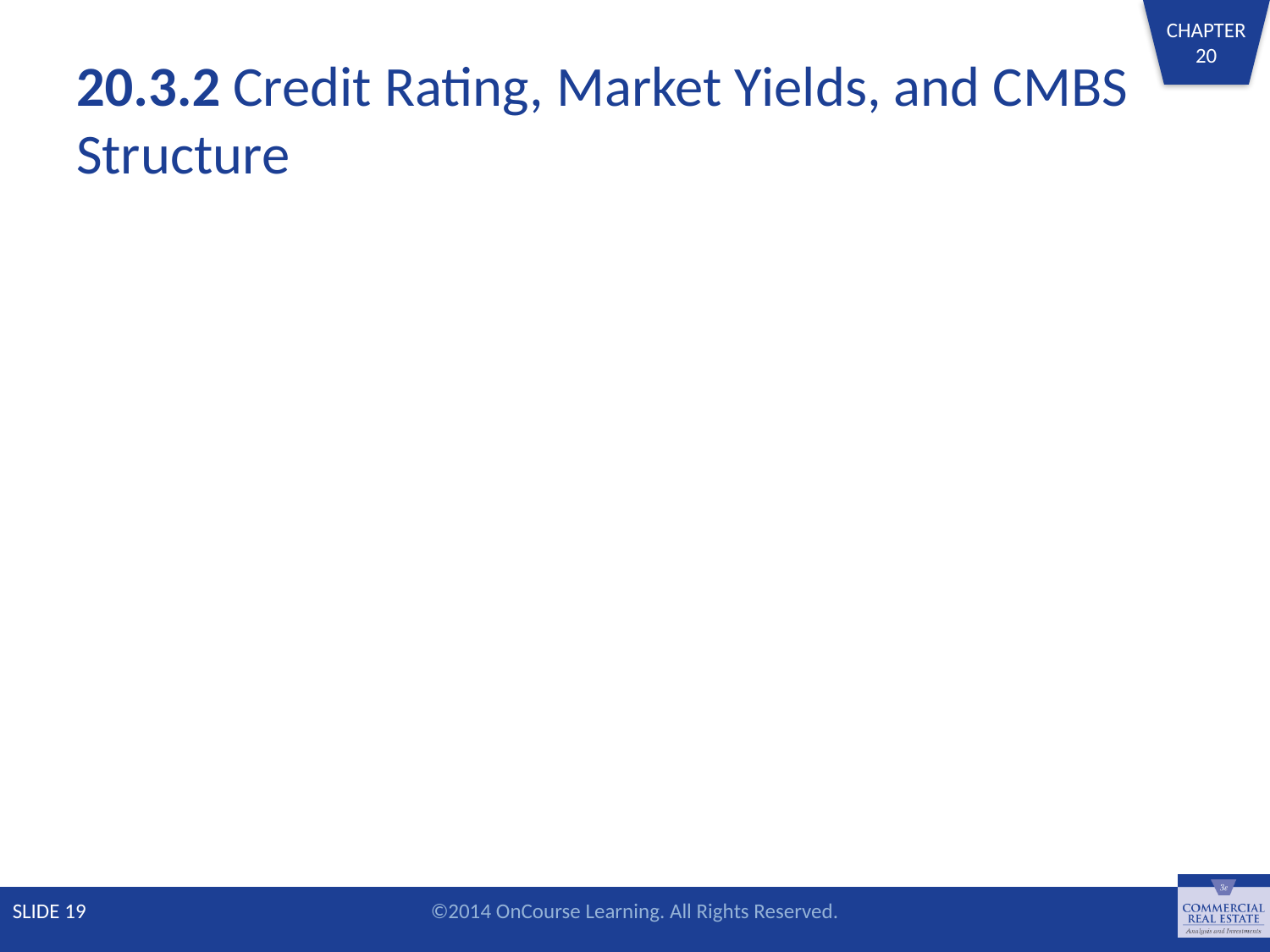

# 20.3.2 Credit Rating, Market Yields, and CMBS Structure

SLIDE 19